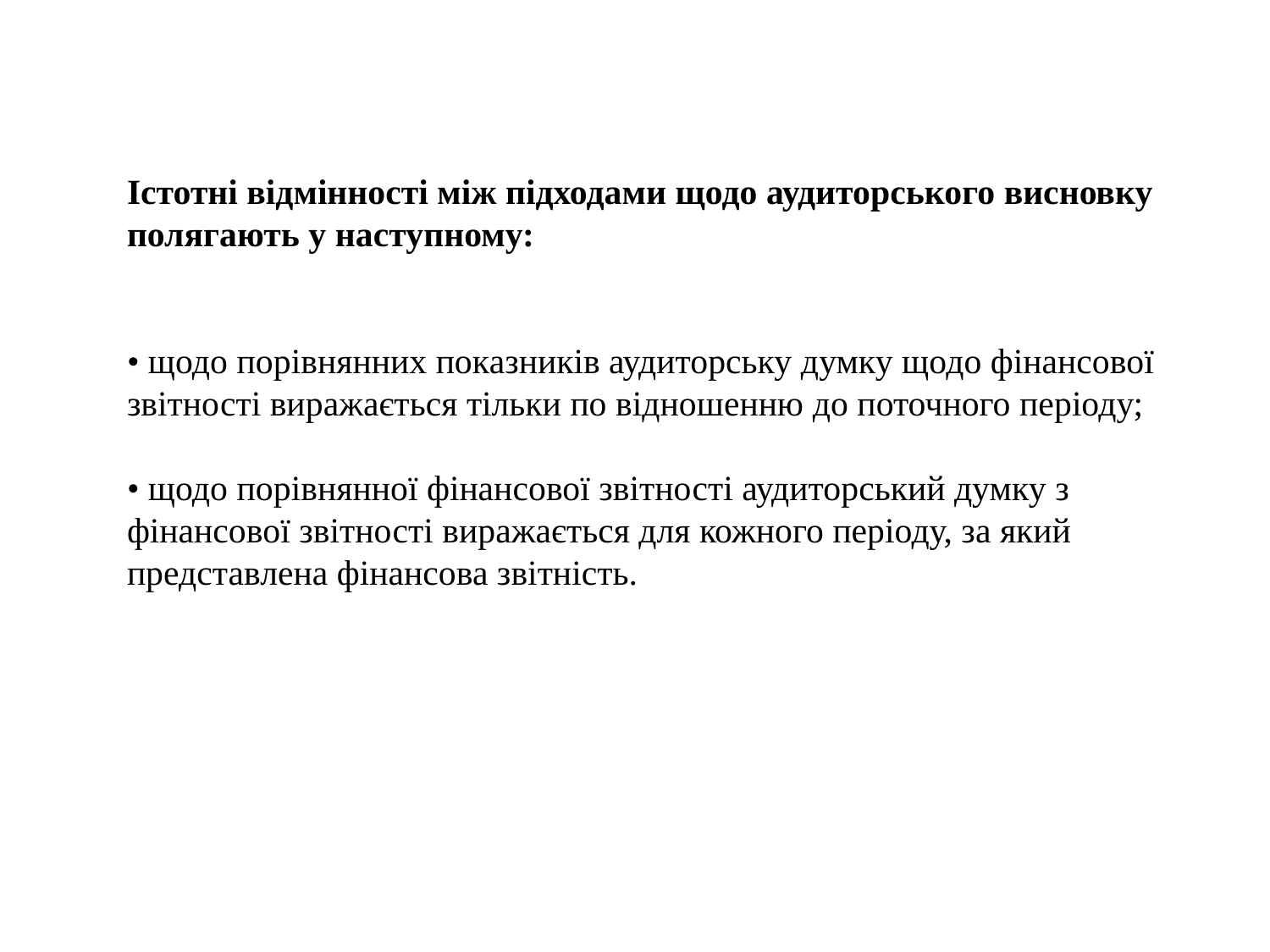

Істотні відмінності між підходами щодо аудиторського висновку полягають у наступному:
• щодо порівнянних показників аудиторську думку щодо фінансової звітності виражається тільки по відношенню до поточного періоду;
• щодо порівнянної фінансової звітності аудиторський думку з фінансової звітності виражається для кожного періоду, за який представлена ​​фінансова звітність.